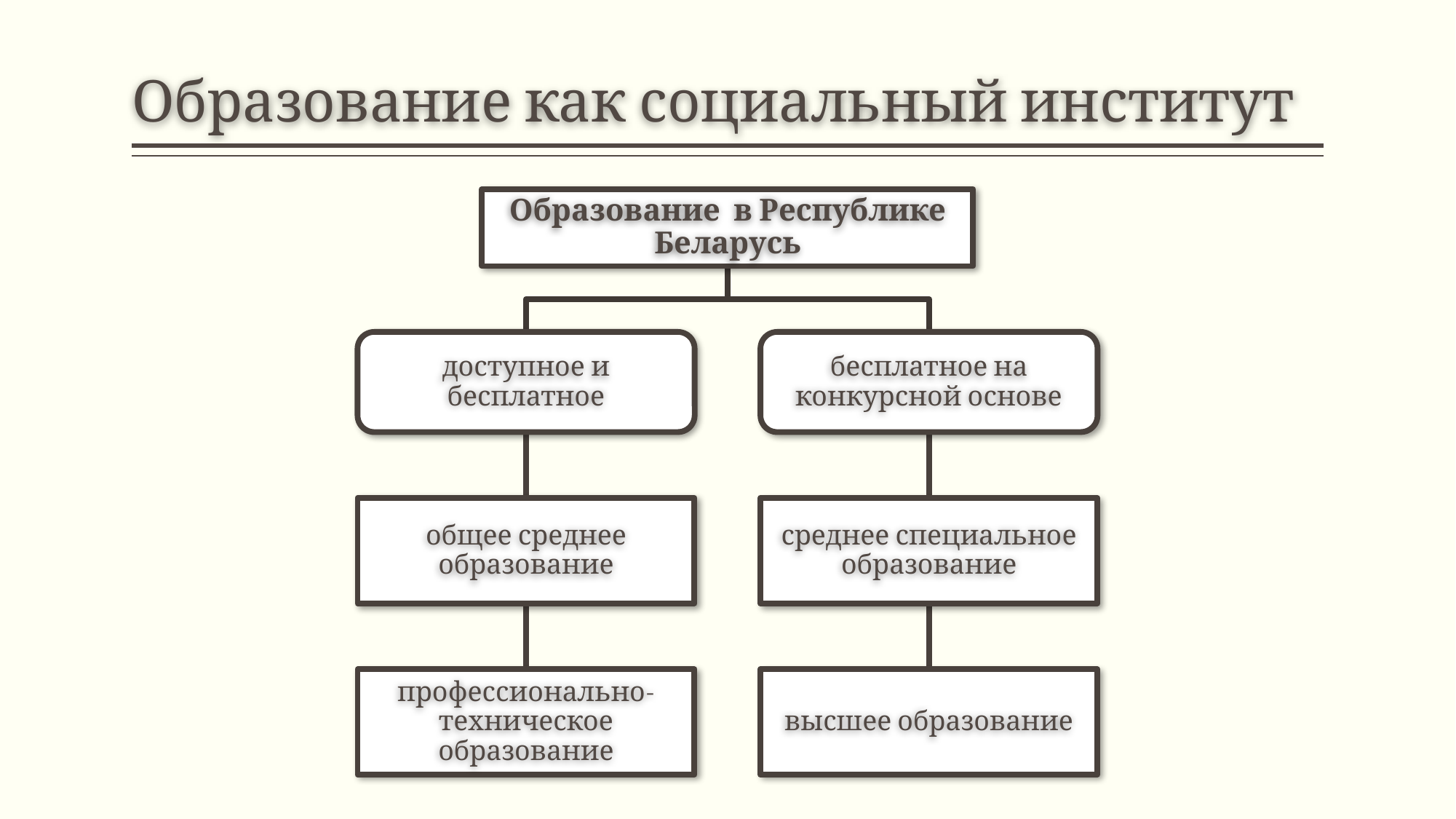

# Образование как социальный институт

Образование  в Республике Беларусь

доступное и бесплатное
бесплатное на конкурсной основе

общее среднее образование

среднее специальное образование

профессионально-техническое образование

высшее образование